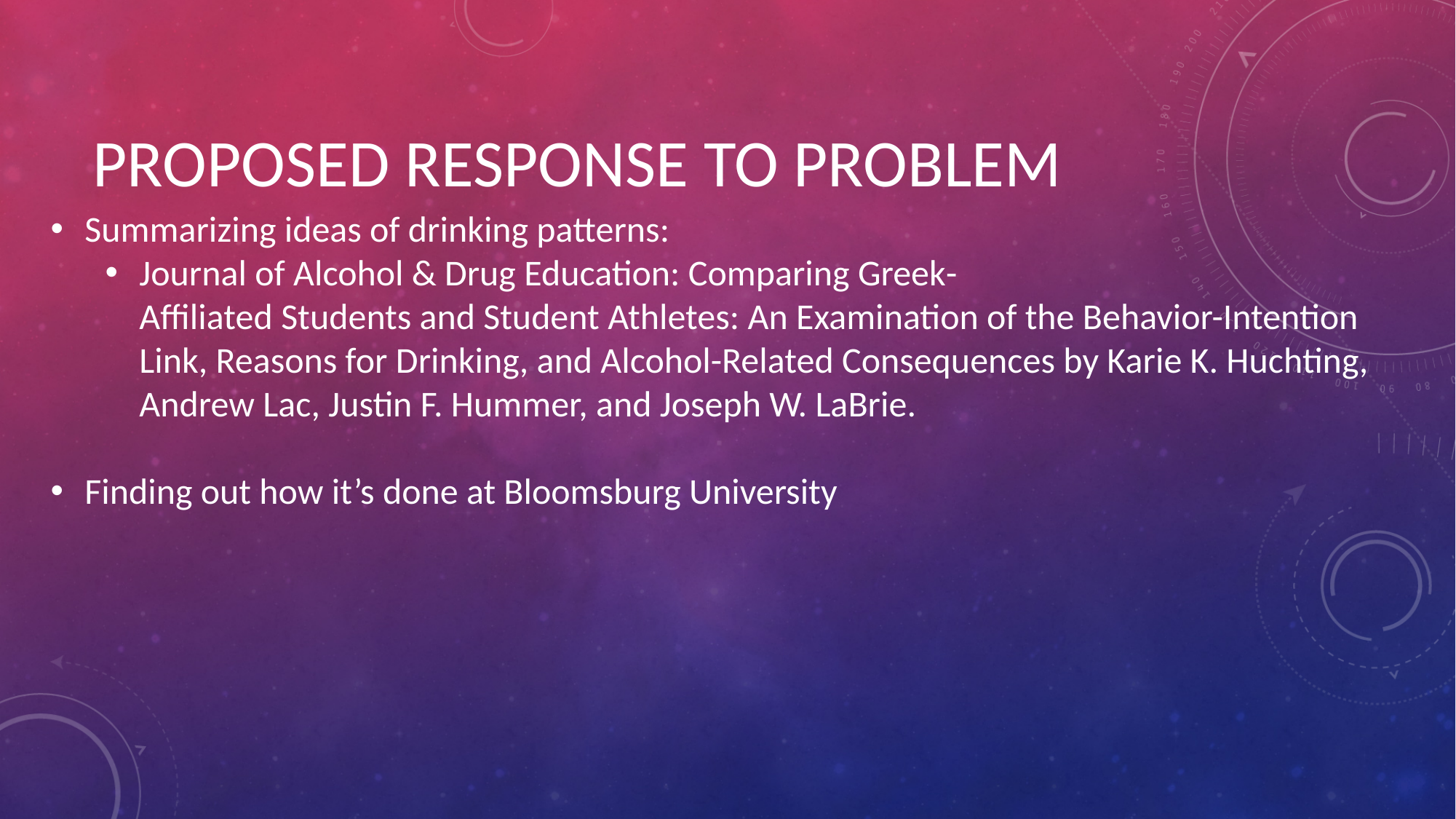

# Proposed response to problem
Summarizing ideas of drinking patterns:
Journal of Alcohol & Drug Education: Comparing Greek-Affiliated Students and Student Athletes: An Examination of the Behavior-Intention Link, Reasons for Drinking, and Alcohol-Related Consequences by Karie K. Huchting, Andrew Lac, Justin F. Hummer, and Joseph W. LaBrie.

Finding out how it’s done at Bloomsburg University